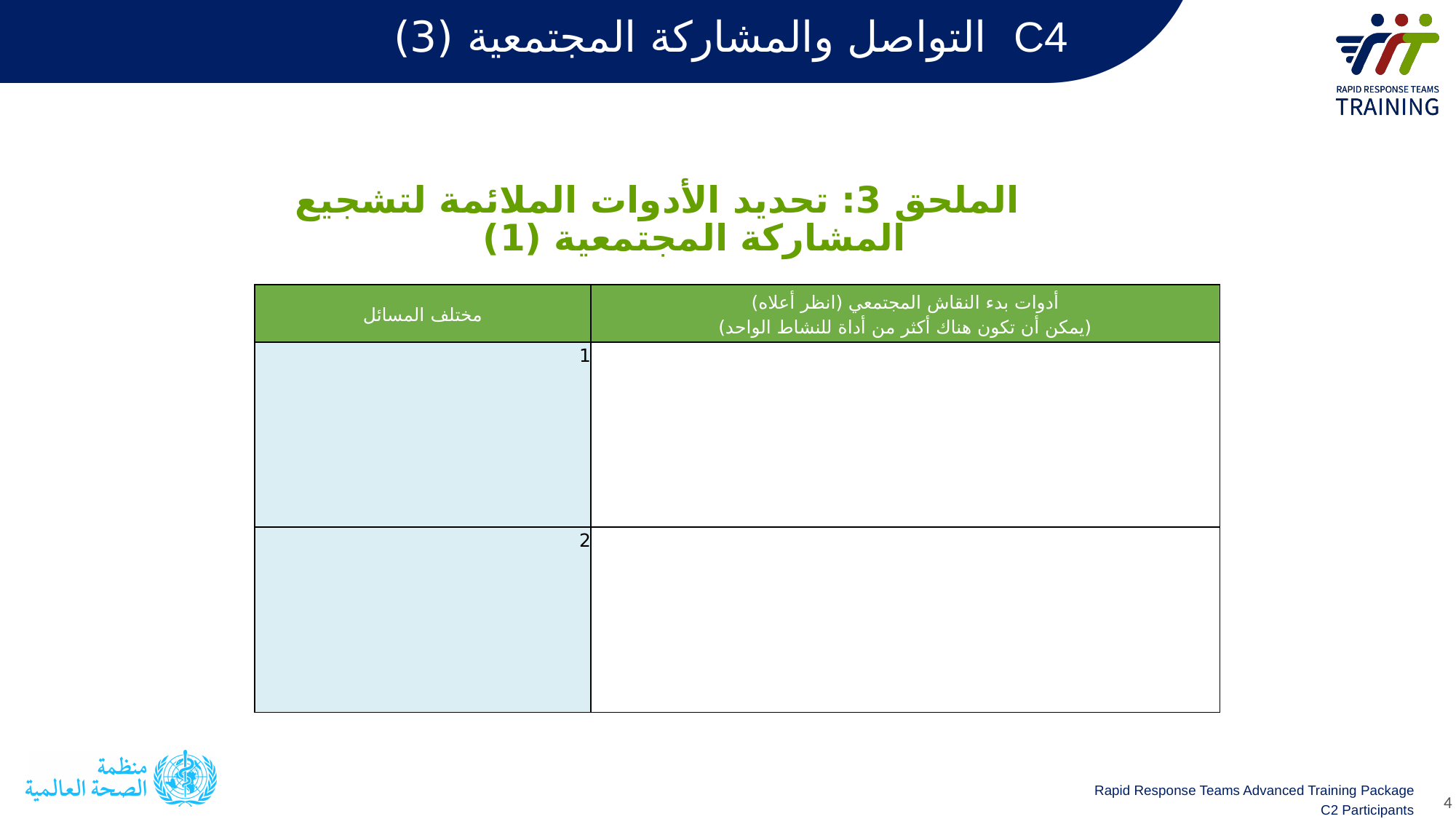

# C4  التواصل والمشاركة المجتمعية (3)
الملحق 3: تحديد الأدوات الملائمة لتشجيع المشاركة المجتمعية (1)
| مختلف المسائل | أدوات بدء النقاش المجتمعي (انظر أعلاه) (يمكن أن تكون هناك أكثر من أداة للنشاط الواحد) |
| --- | --- |
| 1 |  |
| 2 |  |